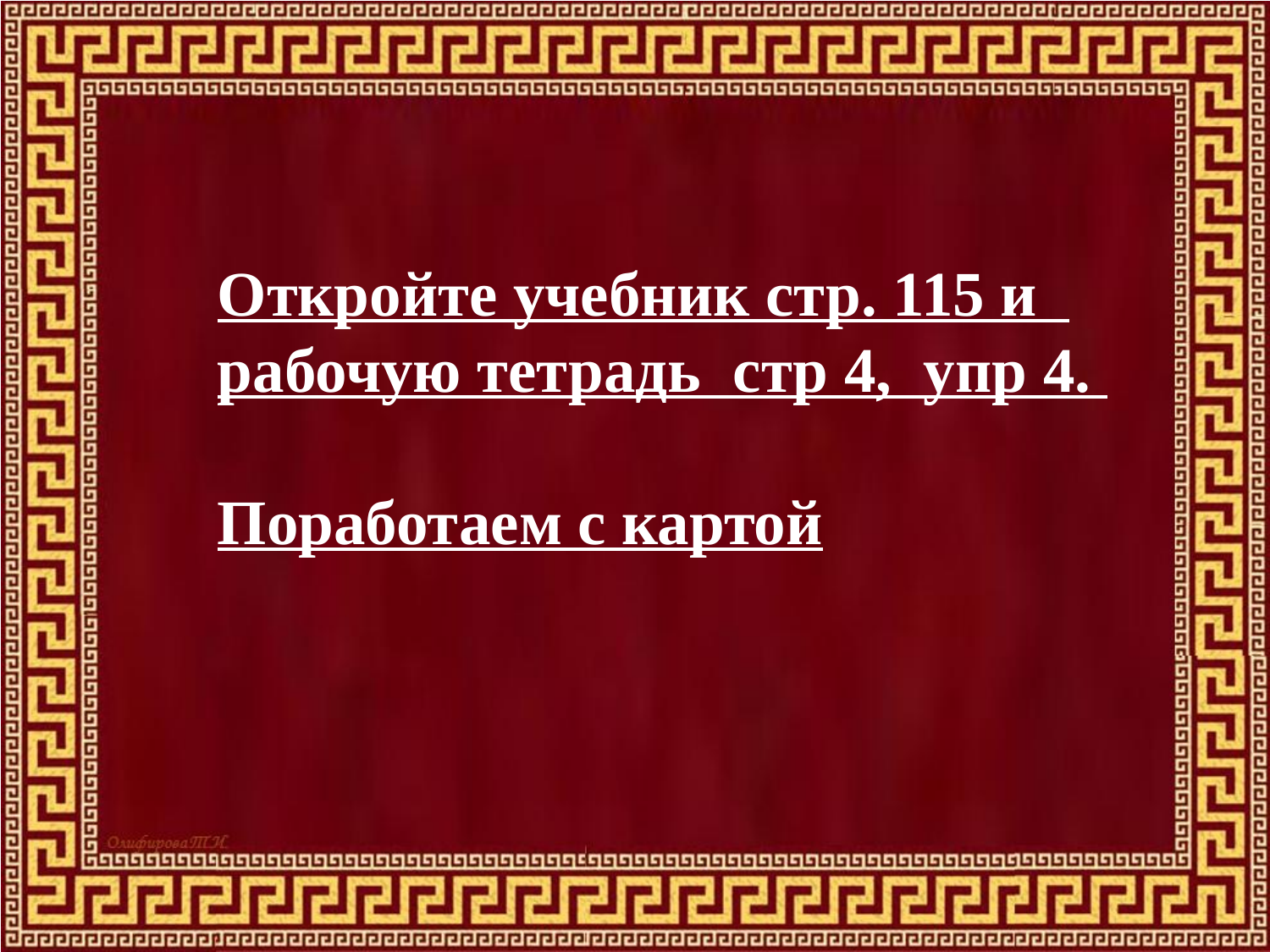

Откройте учебник стр. 115 и   рабочую тетрадь  стр 4,  упр 4.

Поработаем с картой